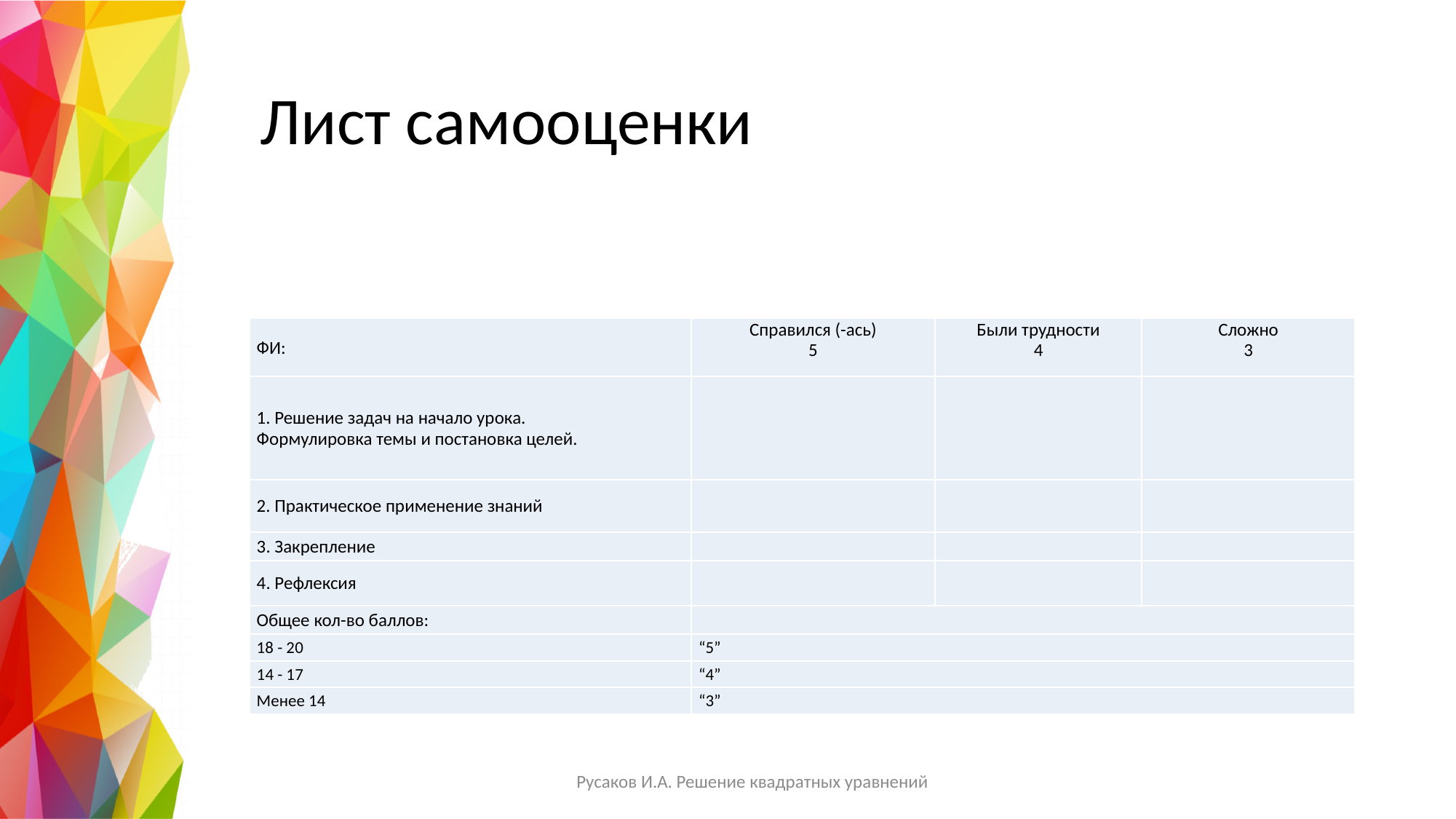

# Лист самооценки
| ФИ: | Справился (-ась) 5 | Были трудности 4 | Сложно 3 |
| --- | --- | --- | --- |
| 1. Решение задач на начало урока. Формулировка темы и постановка целей. |  |  |  |
| 2. Практическое применение знаний |  |  |  |
| 3. Закрепление |  |  |  |
| 4. Рефлексия |  |  |  |
| Общее кол-во баллов: |  |  |  |
| 18 - 20 | “5” |  |  |
| 14 - 17 | “4” |  |  |
| Менее 14 | “3” |  |  |
Русаков И.А. Решение квадратных уравнений